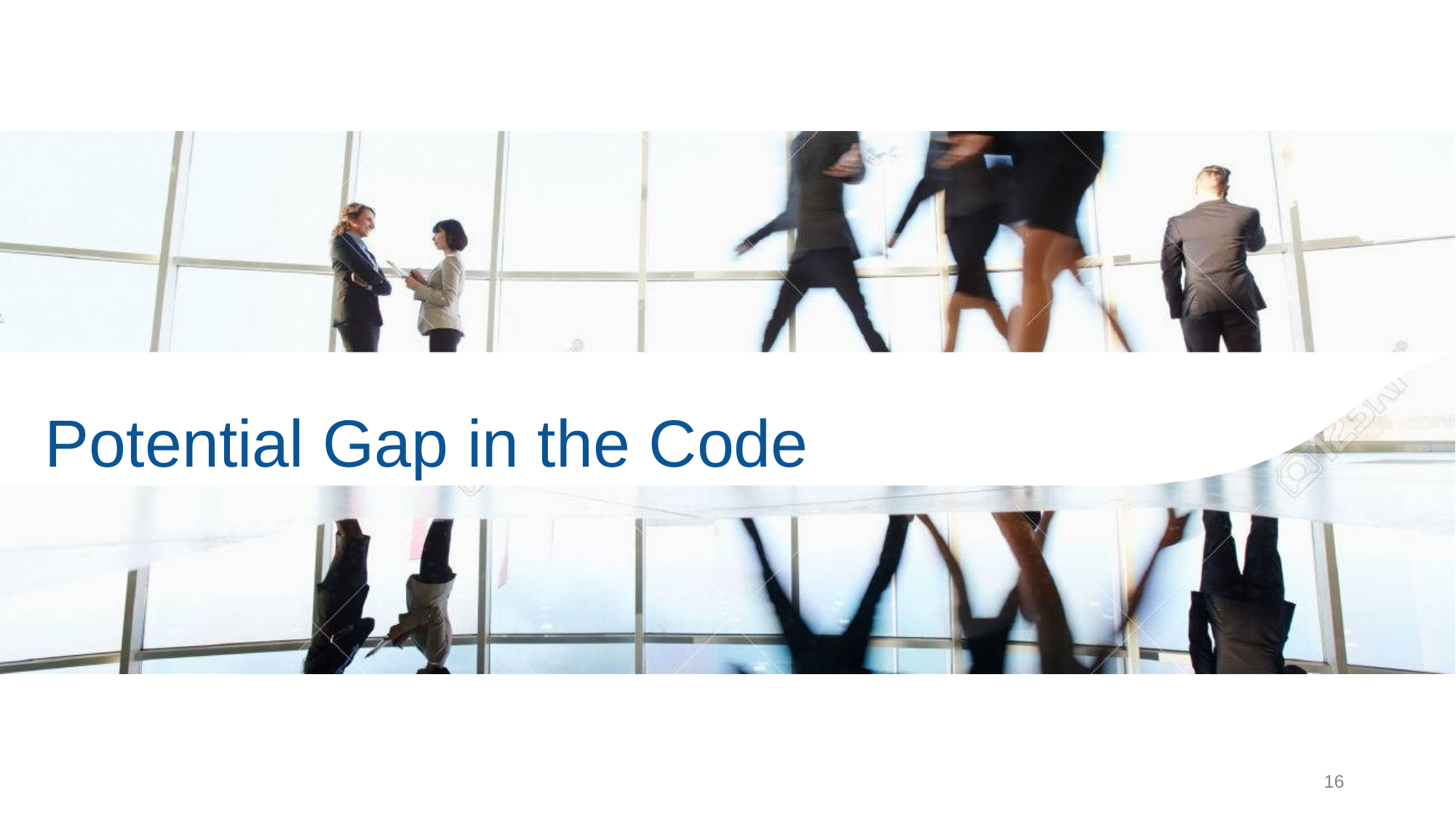

# Potential Gap in the Code
16